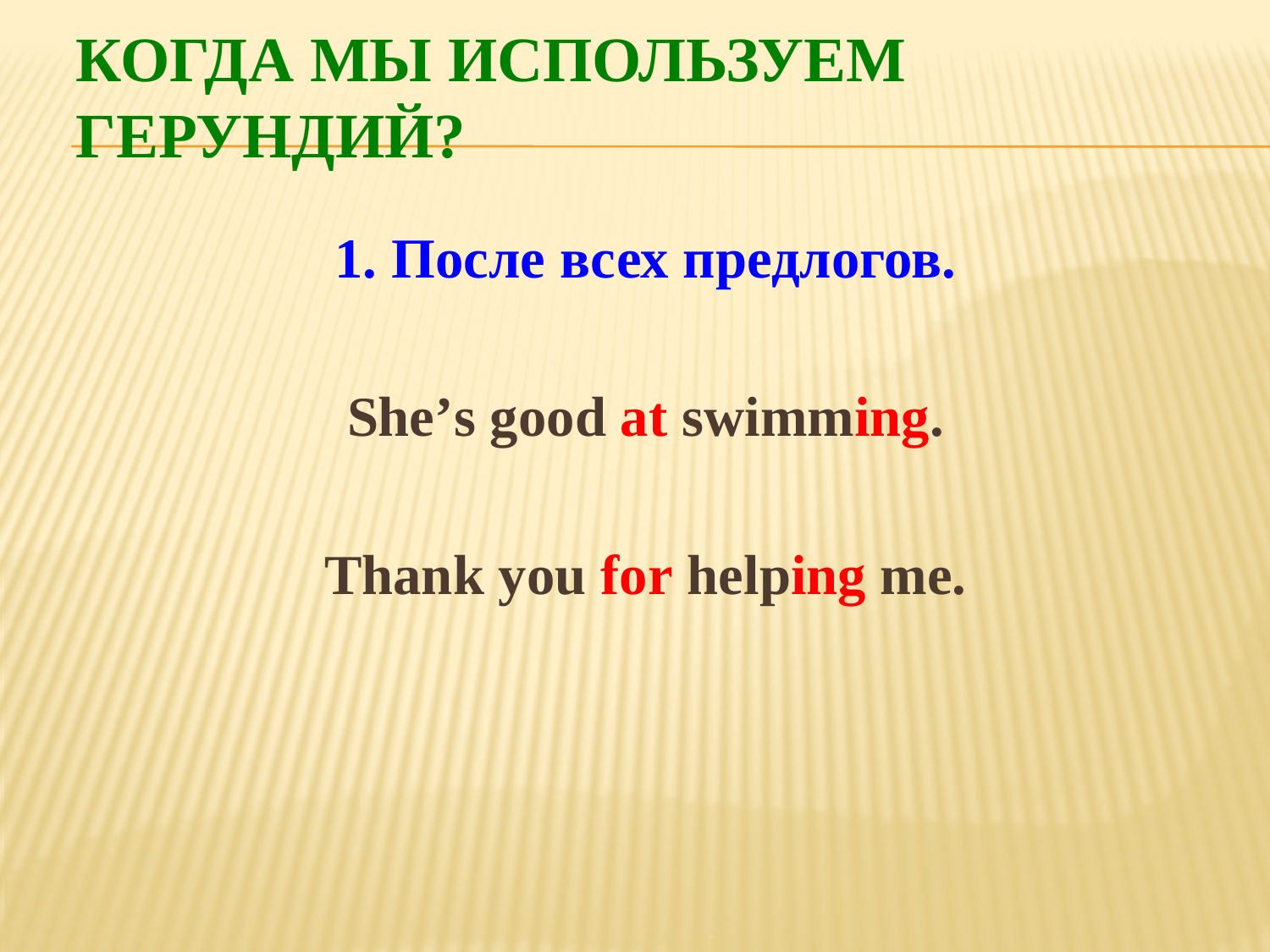

# Когда мы используем герундий?
1. После всех предлогов.

She’s good at swimming.

Thank you for helping me.